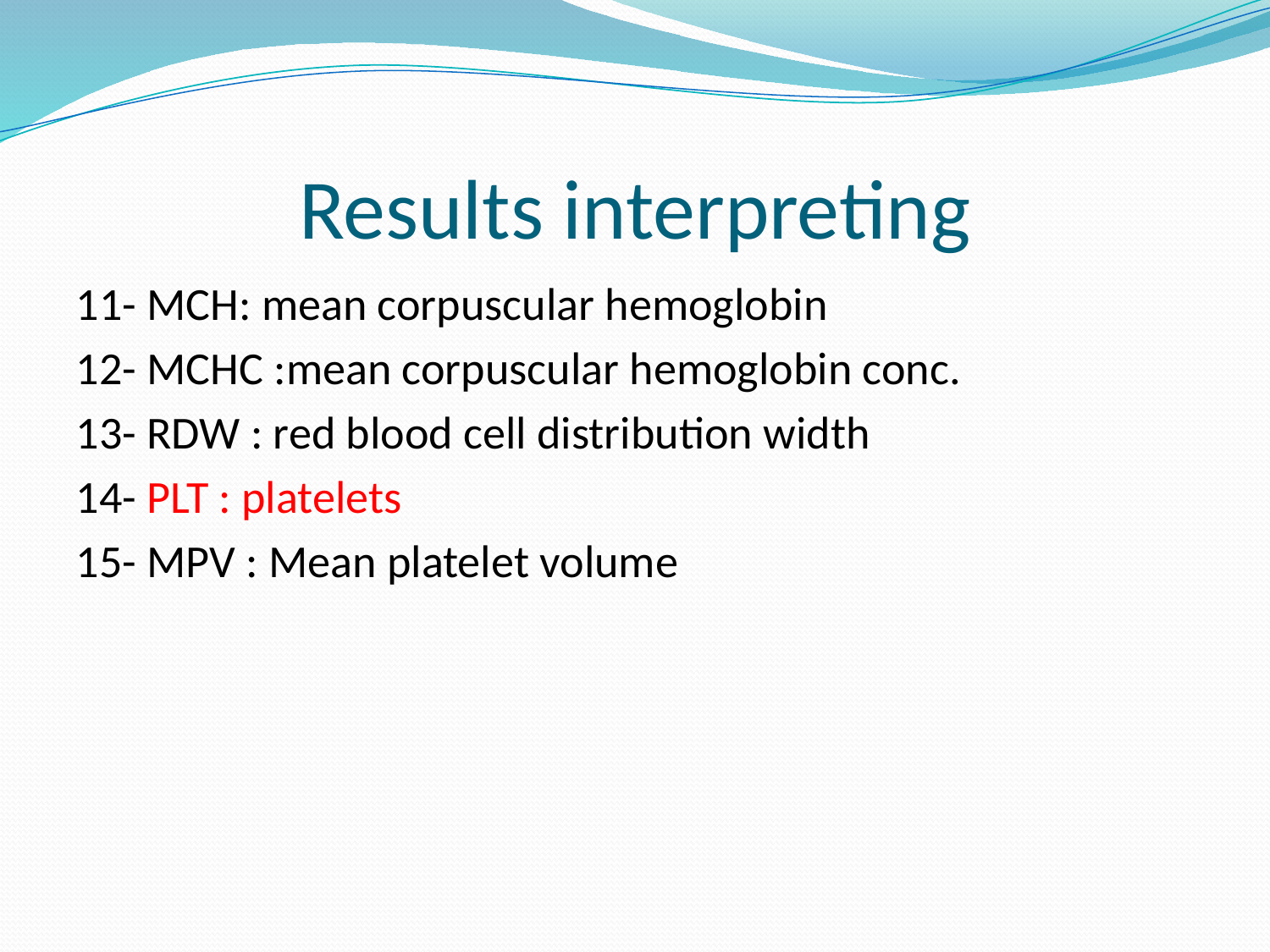

# Results interpreting
11- MCH: mean corpuscular hemoglobin
12- MCHC :mean corpuscular hemoglobin conc.
13- RDW : red blood cell distribution width
14- PLT : platelets
15- MPV : Mean platelet volume